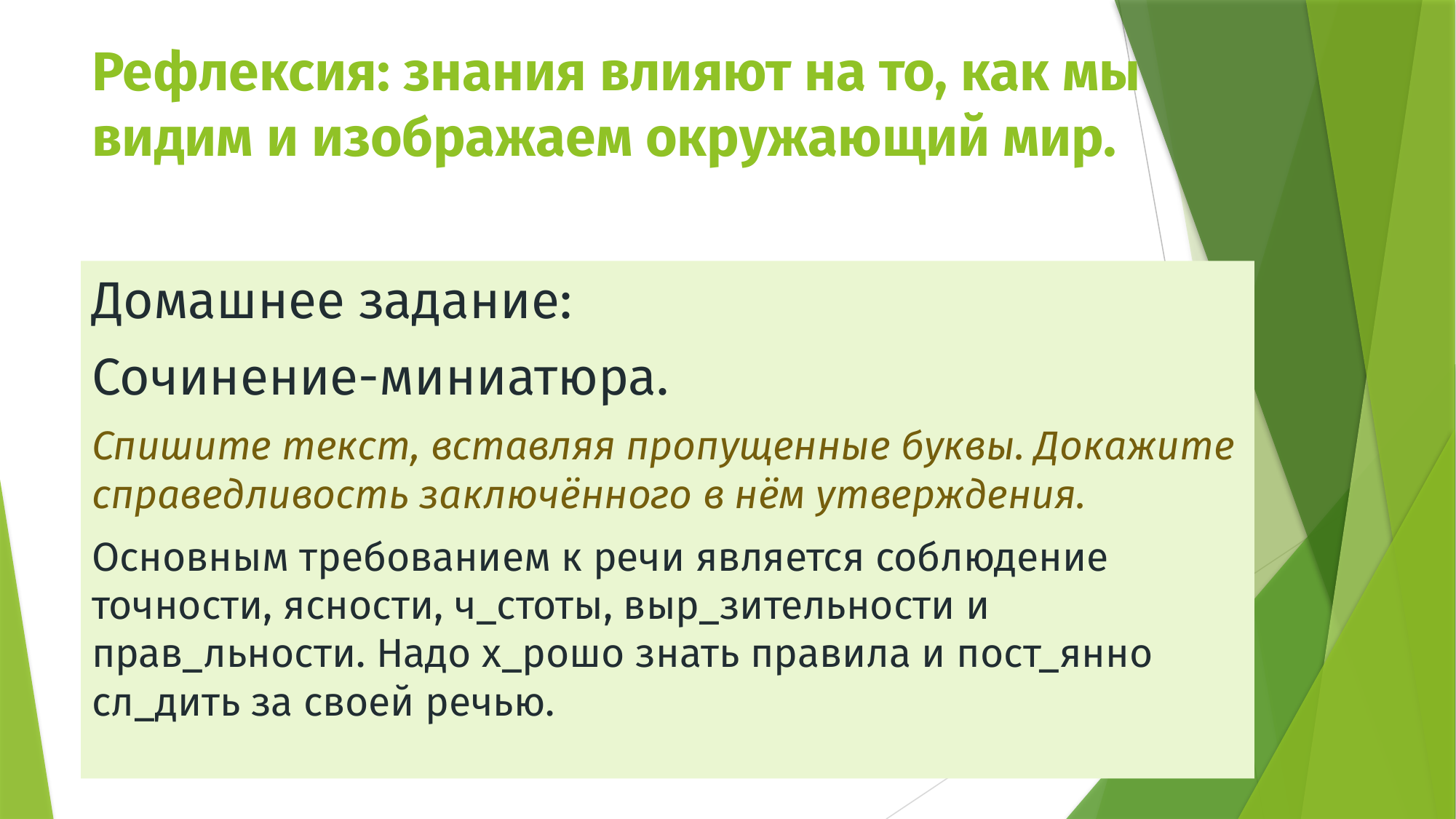

# Рефлексия: знания влияют на то, как мы видим и изображаем окружающий мир.
Домашнее задание:
Сочинение-миниатюра.
Спишите текст, вставляя пропущенные буквы. Докажите справедливость заключённого в нём утверждения.
Основным требованием к речи является соблюдение точности, ясности, ч_стоты, выр_зительности и прав_льности. Надо х_рошо знать правила и пост_янно сл_дить за своей речью.